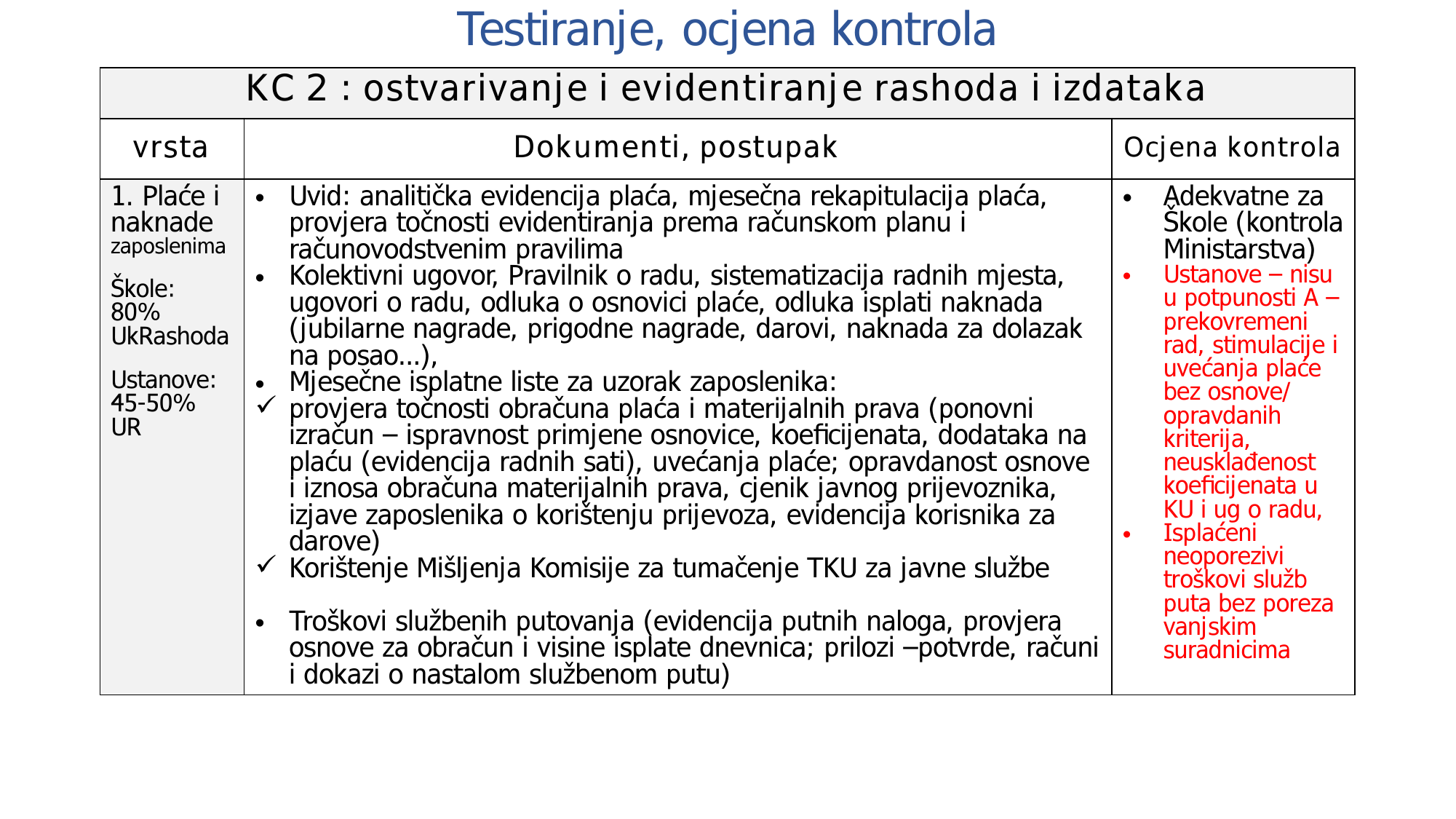

# Testiranje, ocjena kontrola
| KC 2 : ostvarivanje i evidentiranje rashoda i izdataka |  |  |
| --- | --- | --- |
| vrsta | Dokumenti, postupak | Ocjena kontrola |
| 1. Plaće i naknade zaposlenima Škole: 80% UkRashoda Ustanove: 45-50% UR | Uvid: analitička evidencija plaća, mjesečna rekapitulacija plaća, provjera točnosti evidentiranja prema računskom planu i računovodstvenim pravilima Kolektivni ugovor, Pravilnik o radu, sistematizacija radnih mjesta, ugovori o radu, odluka o osnovici plaće, odluka isplati naknada (jubilarne nagrade, prigodne nagrade, darovi, naknada za dolazak na posao…), Mjesečne isplatne liste za uzorak zaposlenika: provjera točnosti obračuna plaća i materijalnih prava (ponovni izračun – ispravnost primjene osnovice, koeficijenata, dodataka na plaću (evidencija radnih sati), uvećanja plaće; opravdanost osnove i iznosa obračuna materijalnih prava, cjenik javnog prijevoznika, izjave zaposlenika o korištenju prijevoza, evidencija korisnika za darove) Korištenje Mišljenja Komisije za tumačenje TKU za javne službe Troškovi službenih putovanja (evidencija putnih naloga, provjera osnove za obračun i visine isplate dnevnica; prilozi –potvrde, računi i dokazi o nastalom službenom putu) | Adekvatne za Škole (kontrola Ministarstva) Ustanove – nisu u potpunosti A – prekovremeni rad, stimulacije i uvećanja plaće bez osnove/ opravdanih kriterija, neusklađenost koeficijenata u KU i ug o radu, Isplaćeni neoporezivi troškovi služb puta bez poreza vanjskim suradnicima |